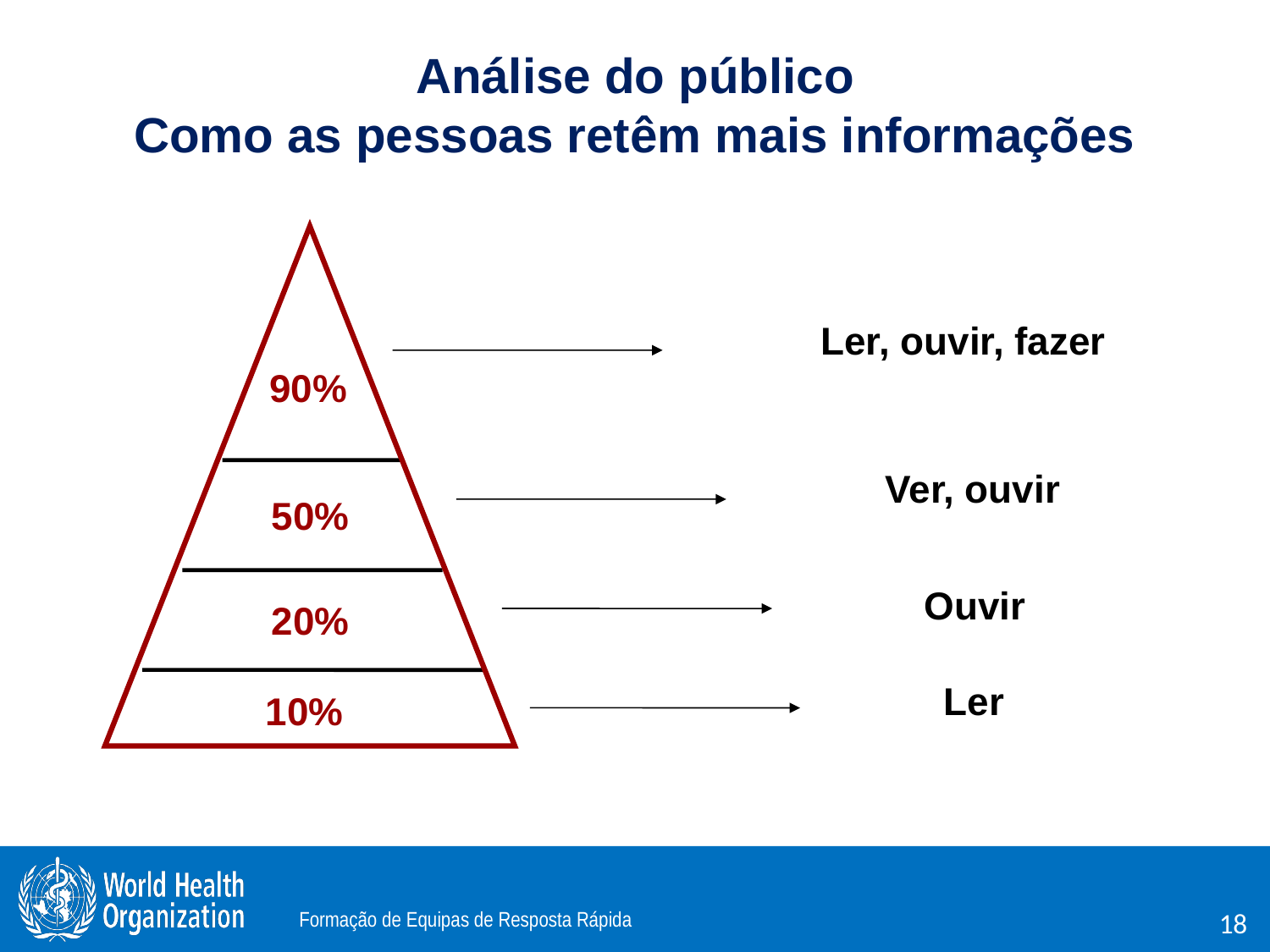

# Análise do público Como as pessoas retêm mais informações

Ler, ouvir, fazer

Ver, ouvir

Ouvir

Ler

90%
50%
20%
10%